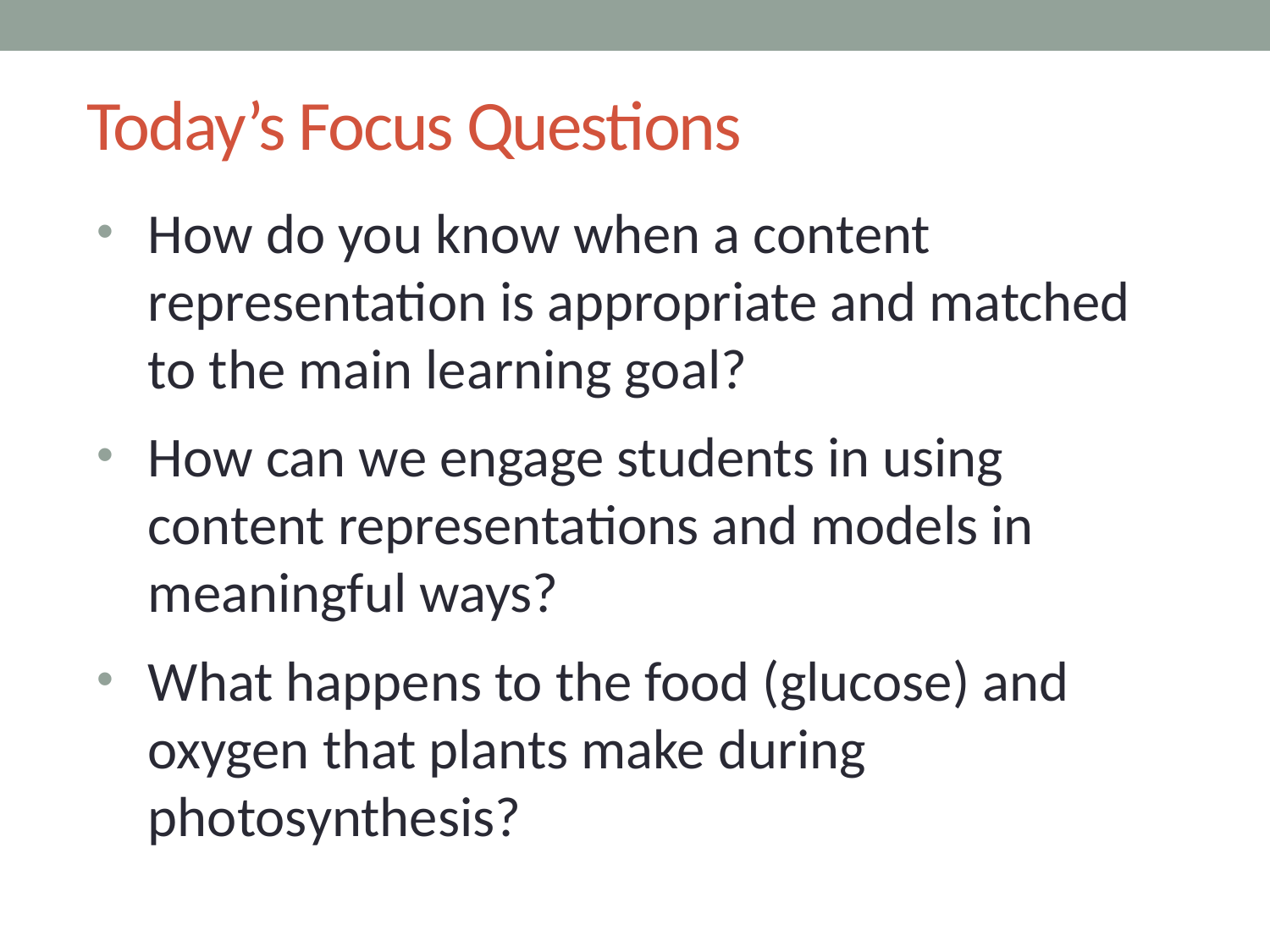

# Today’s Focus Questions
How do you know when a content representation is appropriate and matched to the main learning goal?
How can we engage students in using content representations and models in meaningful ways?
What happens to the food (glucose) and oxygen that plants make during photosynthesis?